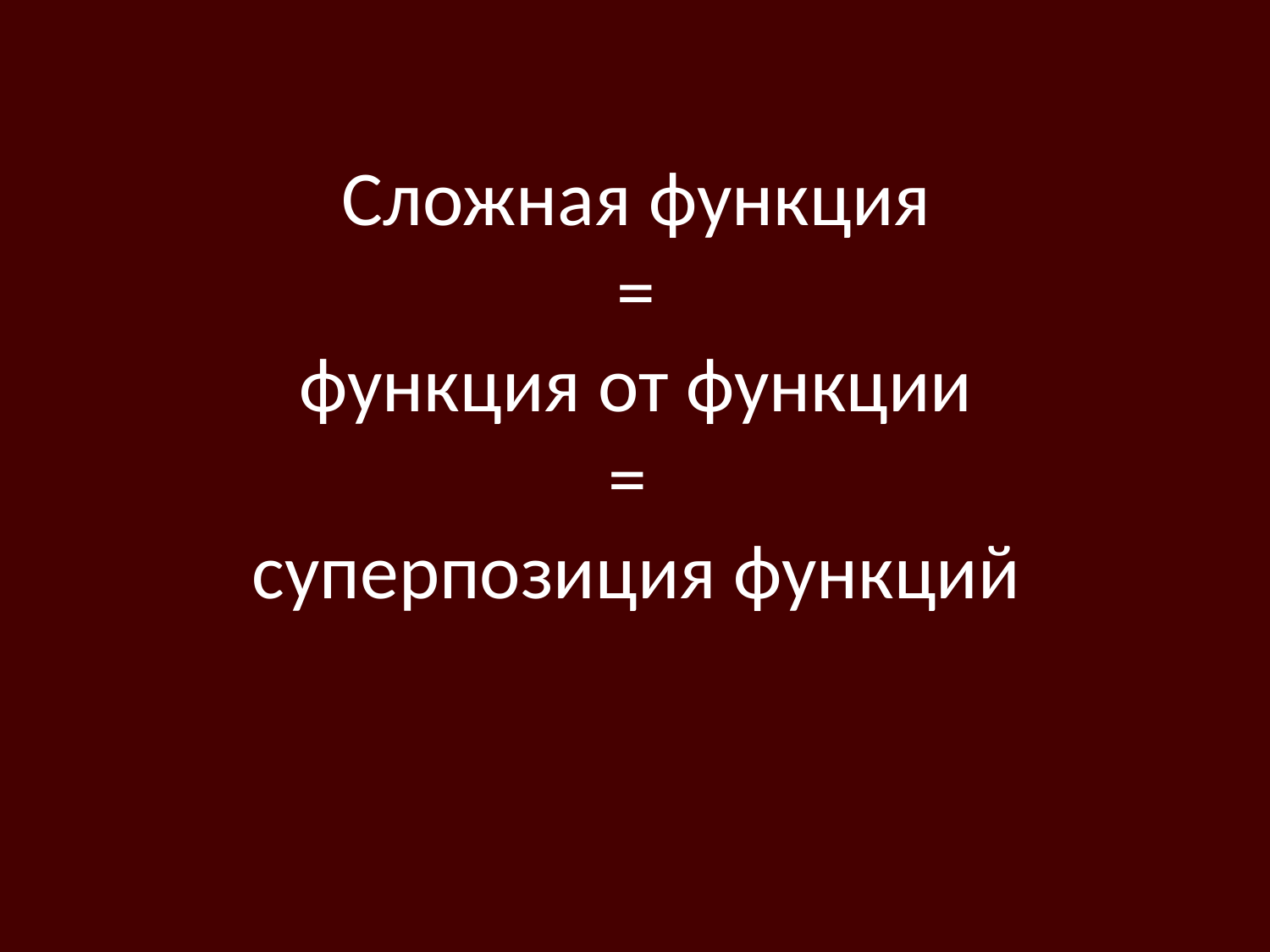

# Сложная функция = функция от функции = суперпозиция функций